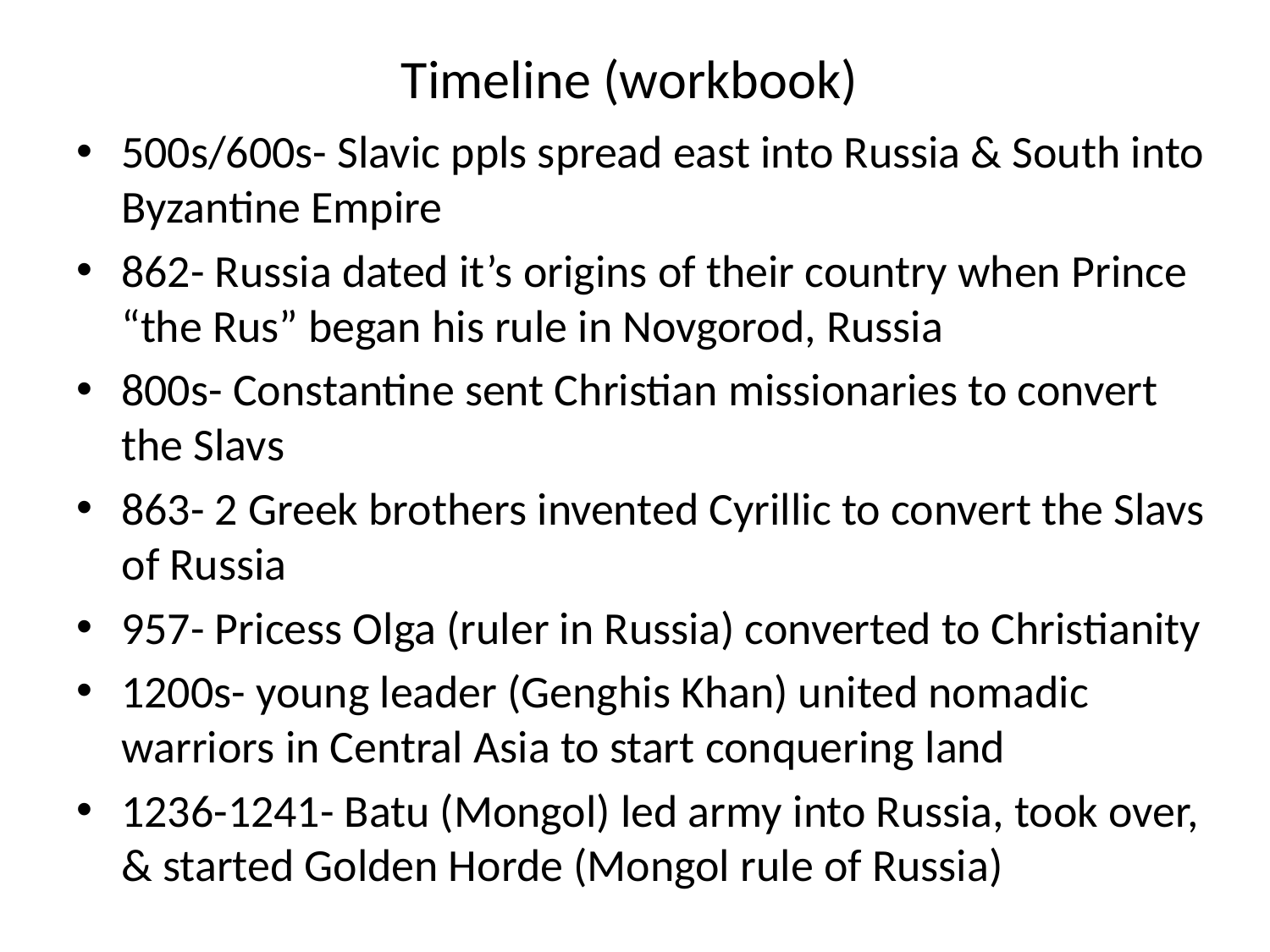

# Timeline (workbook)
500s/600s- Slavic ppls spread east into Russia & South into Byzantine Empire
862- Russia dated it’s origins of their country when Prince “the Rus” began his rule in Novgorod, Russia
800s- Constantine sent Christian missionaries to convert the Slavs
863- 2 Greek brothers invented Cyrillic to convert the Slavs of Russia
957- Pricess Olga (ruler in Russia) converted to Christianity
1200s- young leader (Genghis Khan) united nomadic warriors in Central Asia to start conquering land
1236-1241- Batu (Mongol) led army into Russia, took over, & started Golden Horde (Mongol rule of Russia)